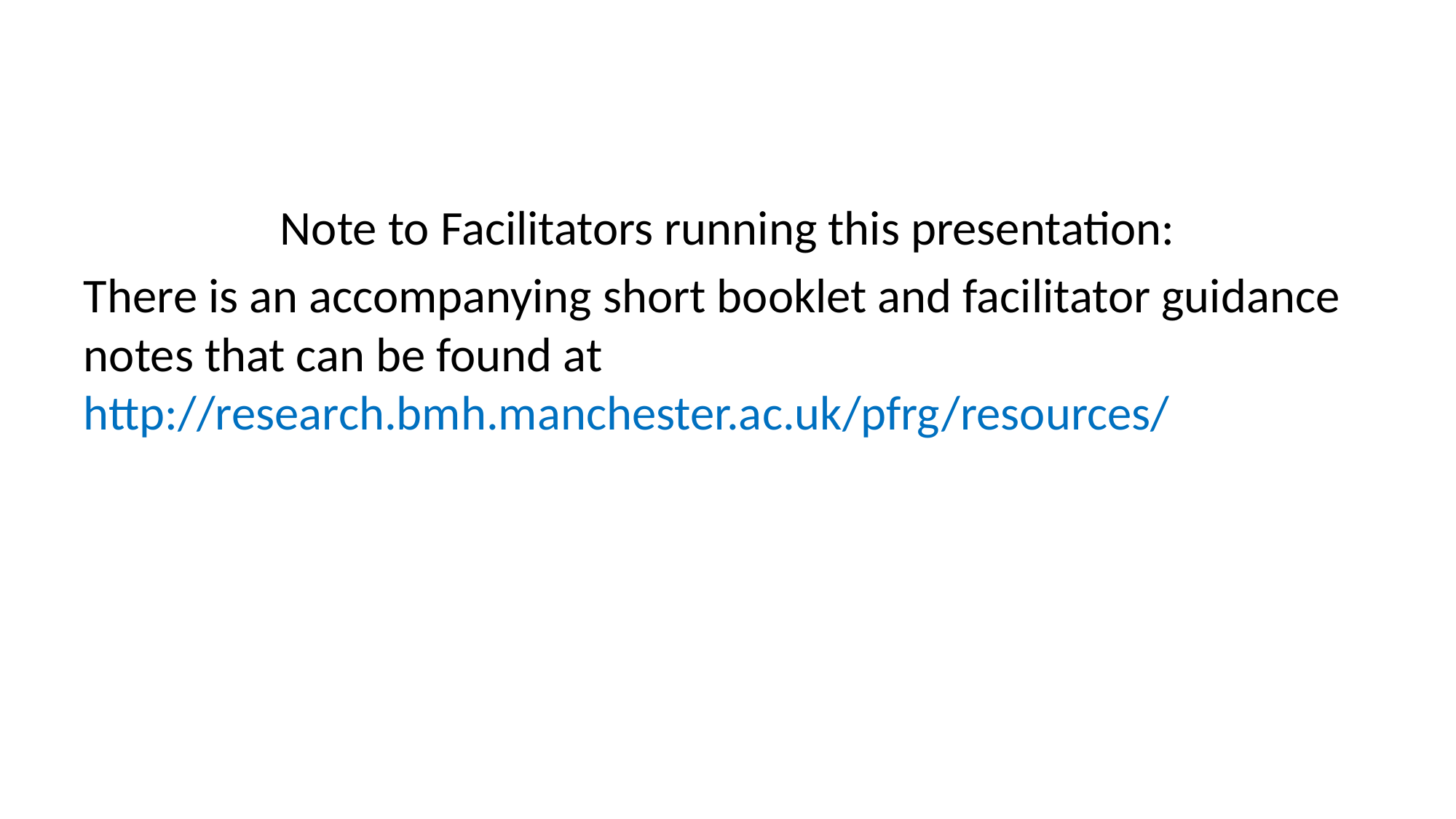

#
Note to Facilitators running this presentation:
There is an accompanying short booklet and facilitator guidance notes that can be found at http://research.bmh.manchester.ac.uk/pfrg/resources/